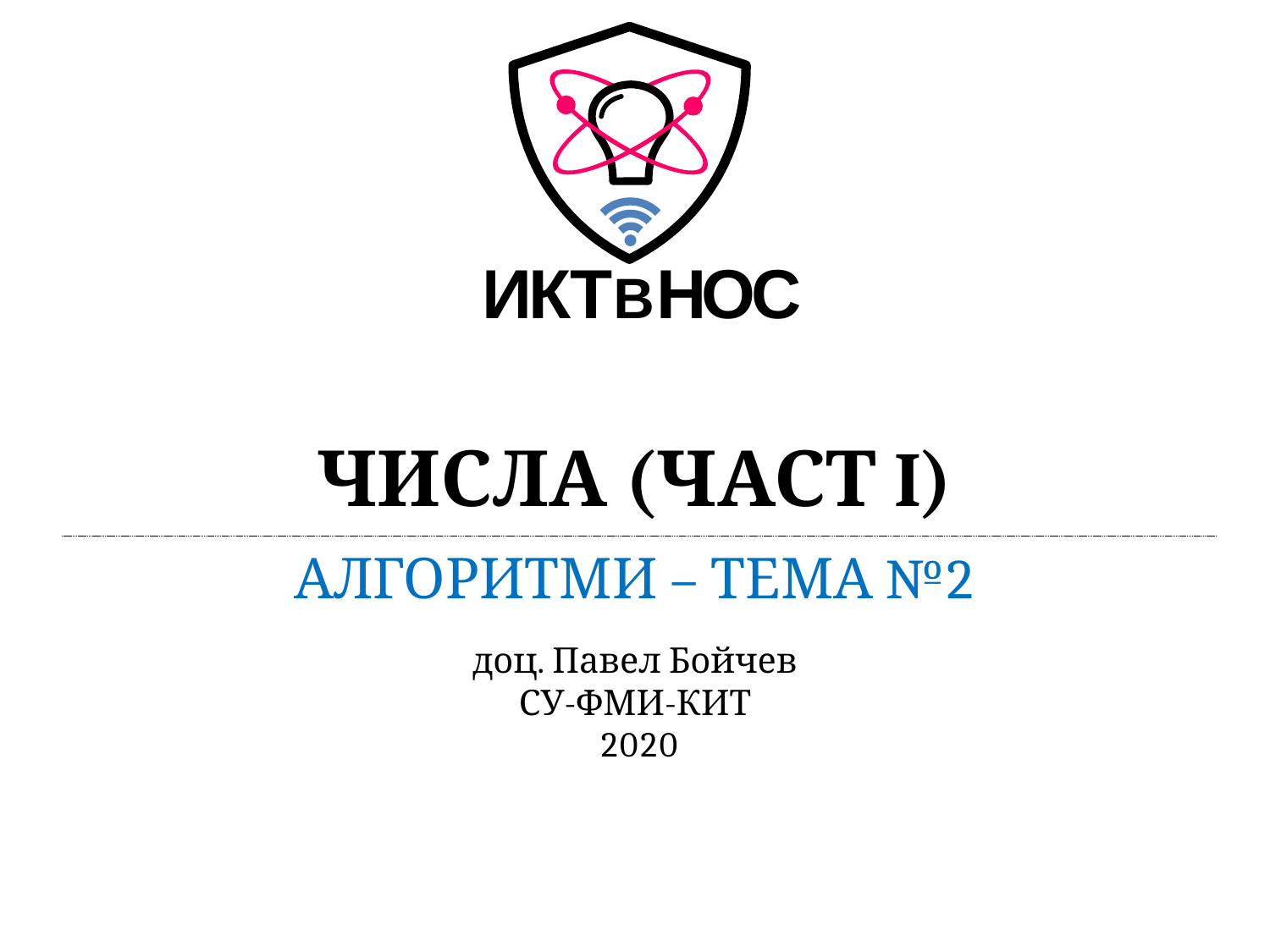

# Числа (част I)
Алгоритми – тема №2